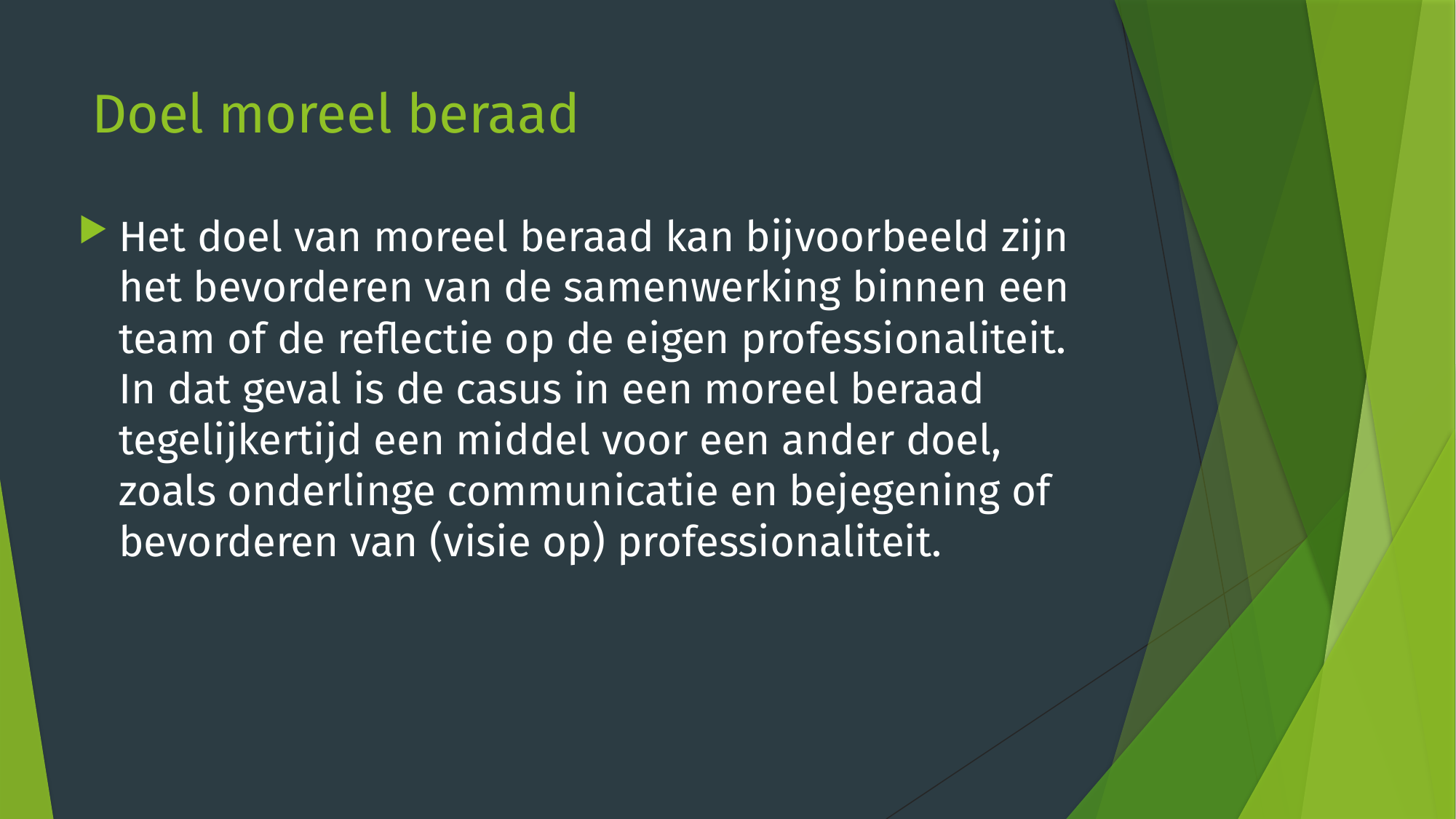

# Doel moreel beraad
Het doel van moreel beraad kan bijvoorbeeld zijn het bevorderen van de samenwerking binnen een team of de reflectie op de eigen professionaliteit. In dat geval is de casus in een moreel beraad tegelijkertijd een middel voor een ander doel, zoals onderlinge communicatie en bejegening of bevorderen van (visie op) professionaliteit.